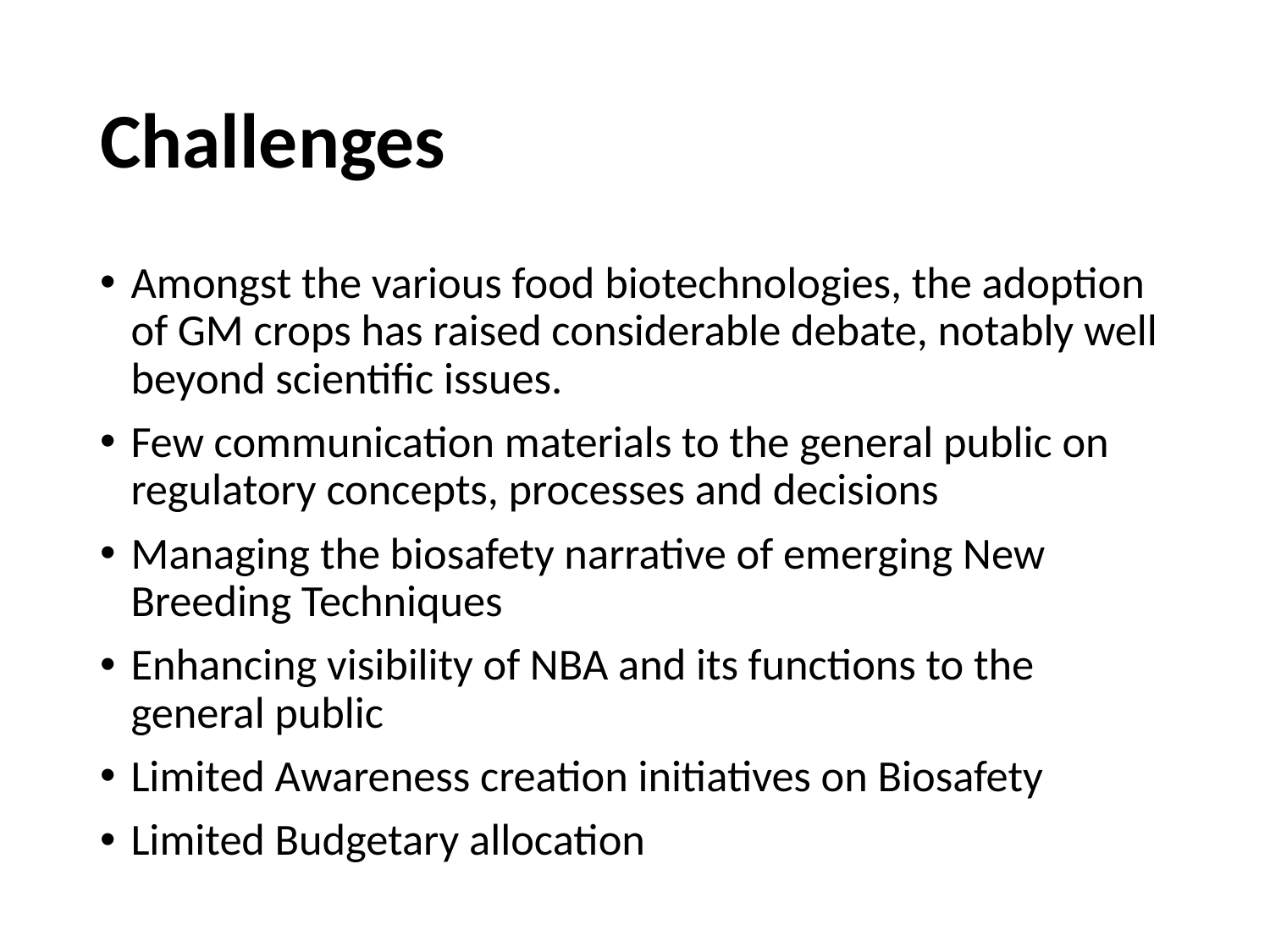

# Challenges
Amongst the various food biotechnologies, the adoption of GM crops has raised considerable debate, notably well beyond scientific issues.
Few communication materials to the general public on regulatory concepts, processes and decisions
Managing the biosafety narrative of emerging New Breeding Techniques
Enhancing visibility of NBA and its functions to the general public
Limited Awareness creation initiatives on Biosafety
Limited Budgetary allocation